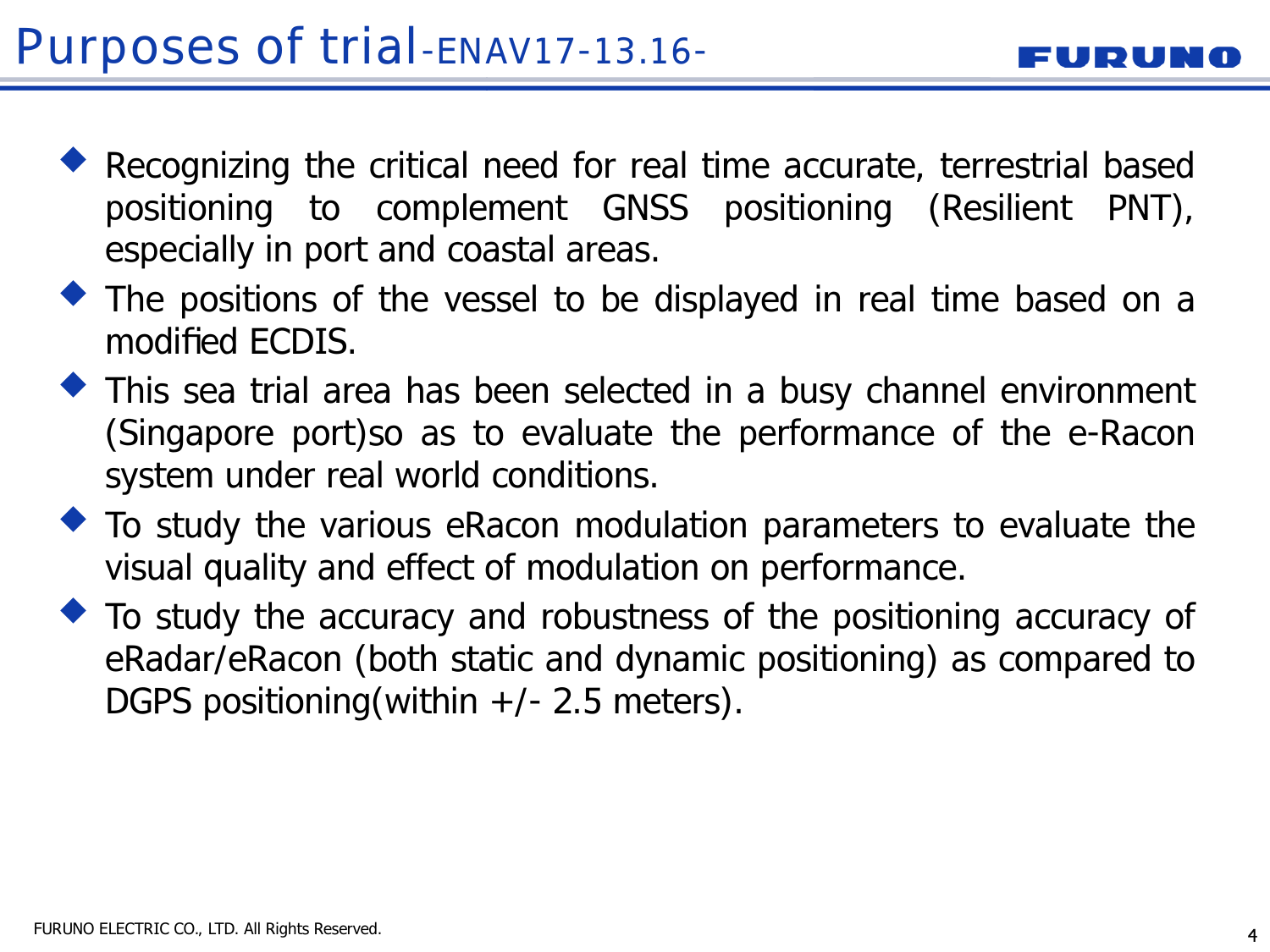

# Purposes of trial-ENAV17-13.16-
Recognizing the critical need for real time accurate, terrestrial based positioning to complement GNSS positioning (Resilient PNT), especially in port and coastal areas.
The positions of the vessel to be displayed in real time based on a modified ECDIS.
This sea trial area has been selected in a busy channel environment (Singapore port)so as to evaluate the performance of the e-Racon system under real world conditions.
To study the various eRacon modulation parameters to evaluate the visual quality and effect of modulation on performance.
To study the accuracy and robustness of the positioning accuracy of eRadar/eRacon (both static and dynamic positioning) as compared to DGPS positioning(within +/- 2.5 meters).

4